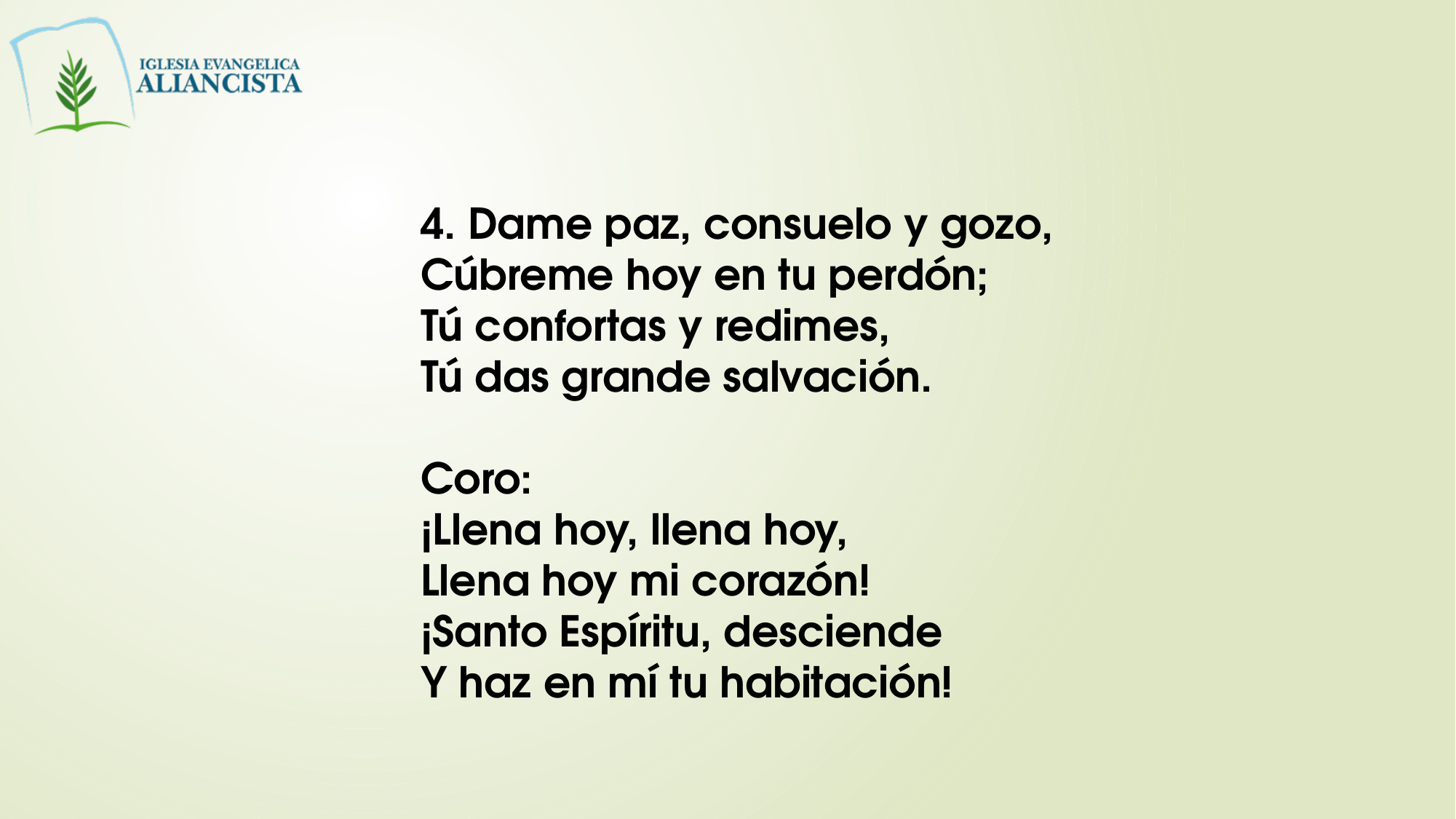

4. Dame paz, consuelo y gozo,
Cúbreme hoy en tu perdón;
Tú confortas y redimes,
Tú das grande salvación.

Coro:
¡Llena hoy, llena hoy,
Llena hoy mi corazón!
¡Santo Espíritu, desciende
Y haz en mí tu habitación!